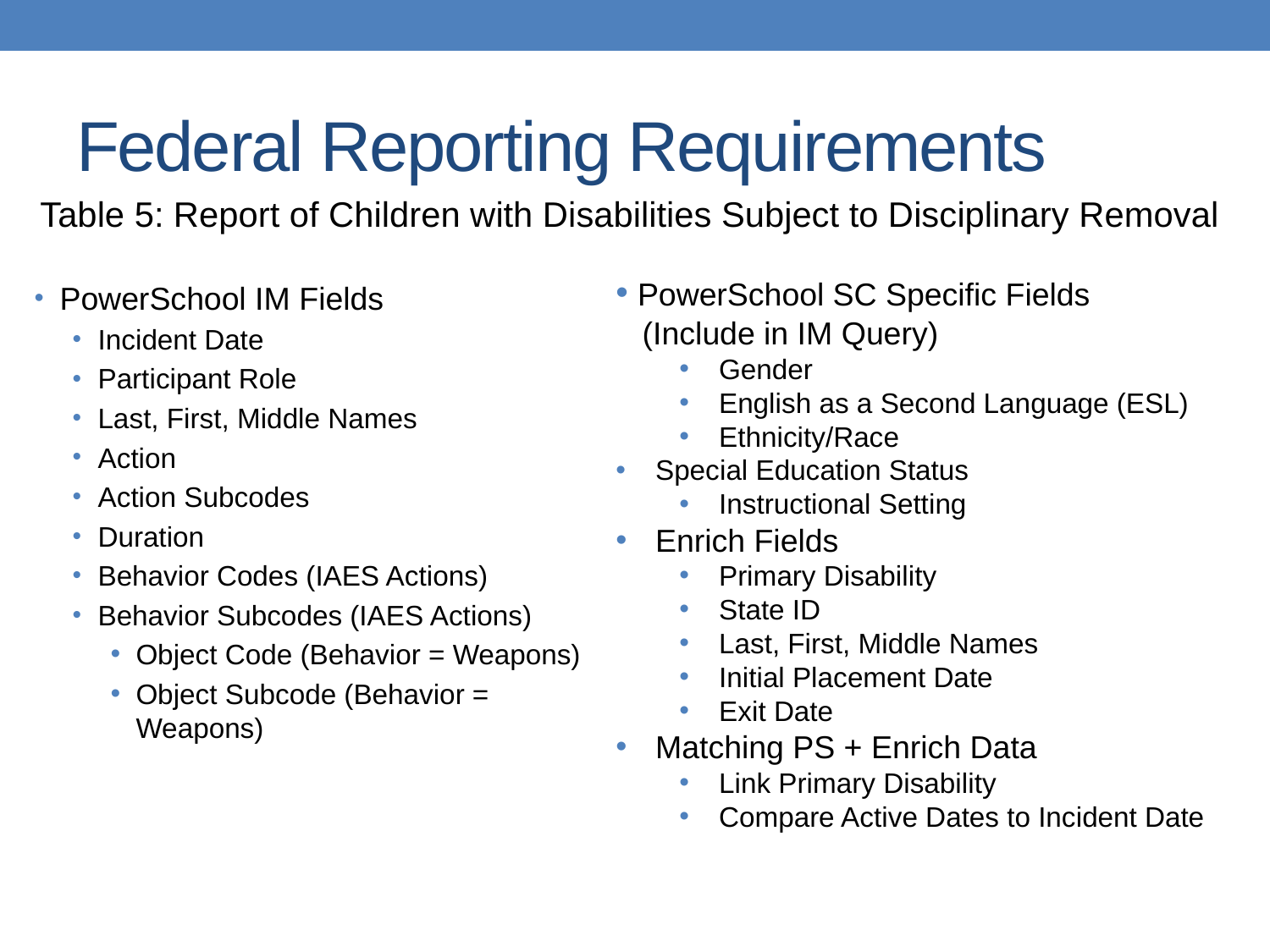

# Federal Reporting Requirements
Table 5: Report of Children with Disabilities Subject to Disciplinary Removal

PowerSchool IM Fields
Incident Date
Participant Role
Last, First, Middle Names
Action
Action Subcodes
Duration
Behavior Codes (IAES Actions)
Behavior Subcodes (IAES Actions)
Object Code (Behavior = Weapons)
Object Subcode (Behavior = Weapons)

 PowerSchool SC Specific Fields
   (Include in IM Query)
Gender
English as a Second Language (ESL)
Ethnicity/Race
Special Education Status
Instructional Setting
Enrich Fields
Primary Disability
State ID
Last, First, Middle Names
Initial Placement Date
Exit Date
Matching PS + Enrich Data
Link Primary Disability
Compare Active Dates to Incident Date